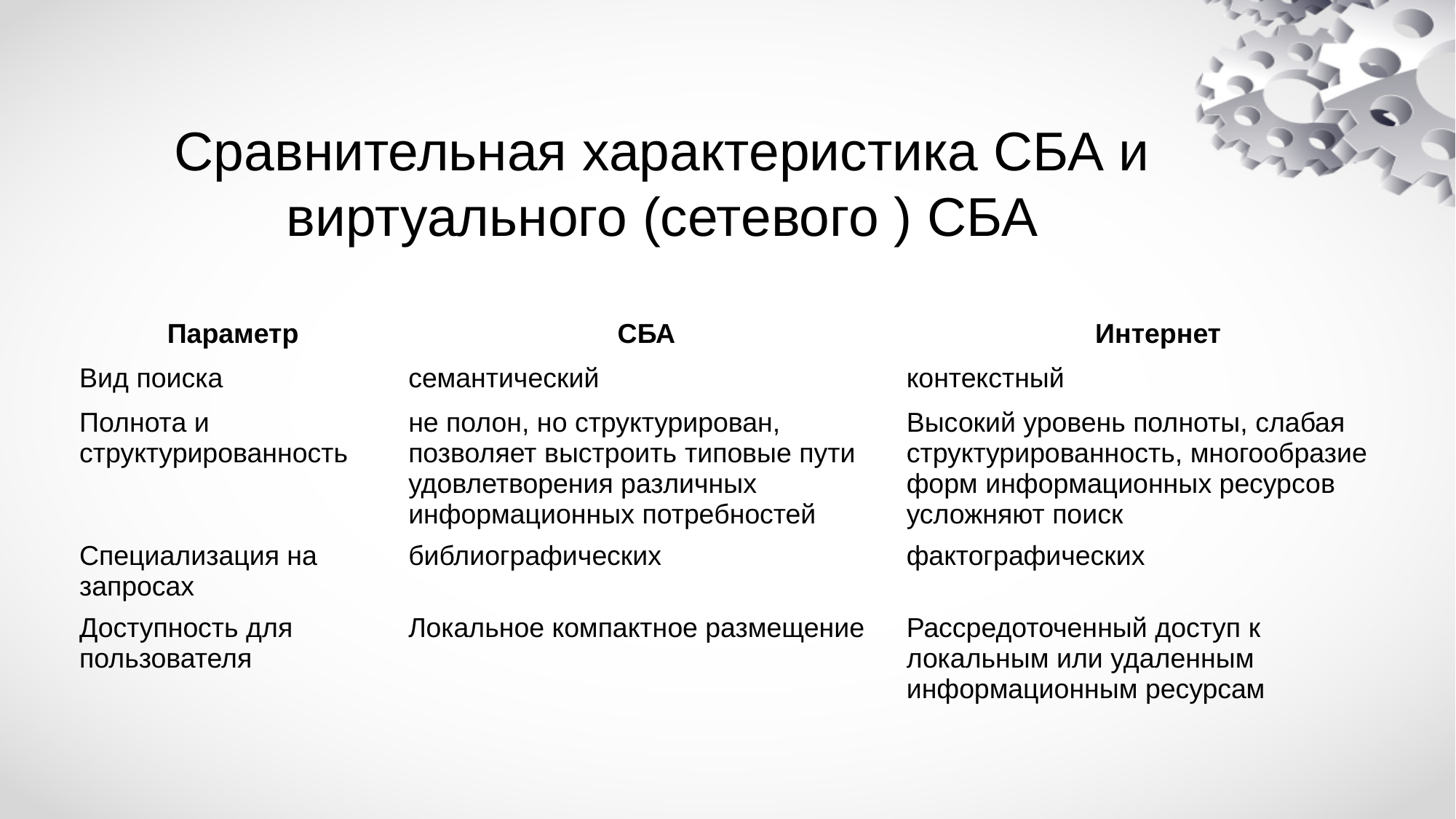

# Сравнительная характеристика СБА и виртуального (сетевого ) СБА
| Параметр | СБА | Интернет |
| --- | --- | --- |
| Вид поиска | семантический | контекстный |
| Полнота и структурированность | не полон, но структурирован, позволяет выстроить типовые пути удовлетворения различных информационных потребностей | Высокий уровень полноты, слабая структурированность, многообразие форм информационных ресурсов усложняют поиск |
| Специализация на запросах | библиографических | фактографических |
| Доступность для пользователя | Локальное компактное размещение | Рассредоточенный доступ к локальным или удаленным информационным ресурсам |